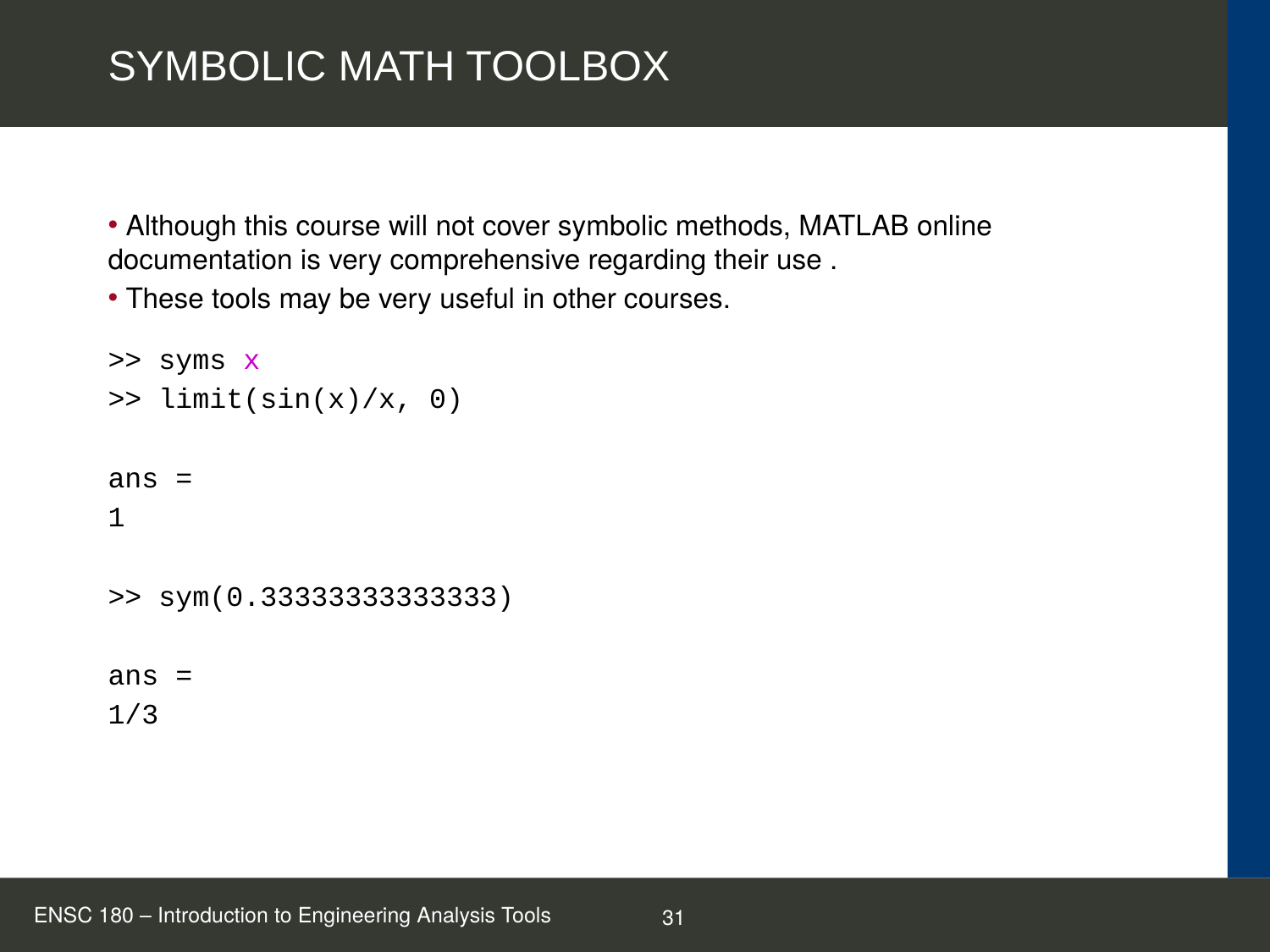

# SYMBOLIC MATH TOOLBOX
 Although this course will not cover symbolic methods, MATLAB online documentation is very comprehensive regarding their use .
 These tools may be very useful in other courses.
>> syms x
>> limit(sin(x)/x, 0)

ans =
1

>> sym(0.33333333333333)

ans =
1/3

ENSC 180 – Introduction to Engineering Analysis Tools